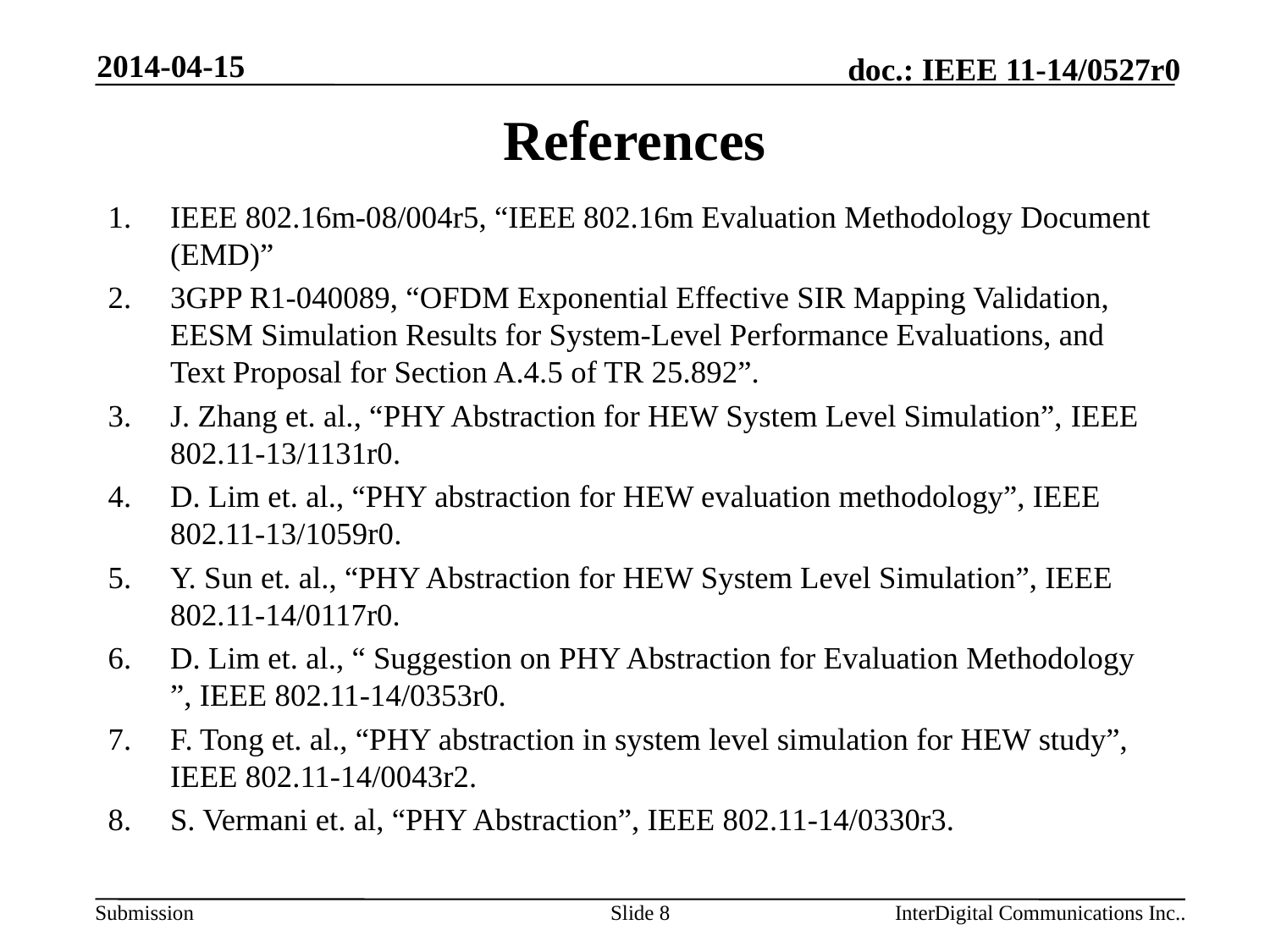

2014-04-15
# References
IEEE 802.16m-08/004r5, “IEEE 802.16m Evaluation Methodology Document (EMD)”
3GPP R1-040089, “OFDM Exponential Effective SIR Mapping Validation, EESM Simulation Results for System-Level Performance Evaluations, and Text Proposal for Section A.4.5 of TR 25.892”.
J. Zhang et. al., “PHY Abstraction for HEW System Level Simulation”, IEEE 802.11-13/1131r0.
D. Lim et. al., “PHY abstraction for HEW evaluation methodology”, IEEE 802.11-13/1059r0.
Y. Sun et. al., “PHY Abstraction for HEW System Level Simulation”, IEEE 802.11-14/0117r0.
D. Lim et. al., “ Suggestion on PHY Abstraction for Evaluation Methodology ”, IEEE 802.11-14/0353r0.
F. Tong et. al., “PHY abstraction in system level simulation for HEW study”, IEEE 802.11-14/0043r2.
S. Vermani et. al, “PHY Abstraction”, IEEE 802.11-14/0330r3.

Slide 8
InterDigital Communications Inc..